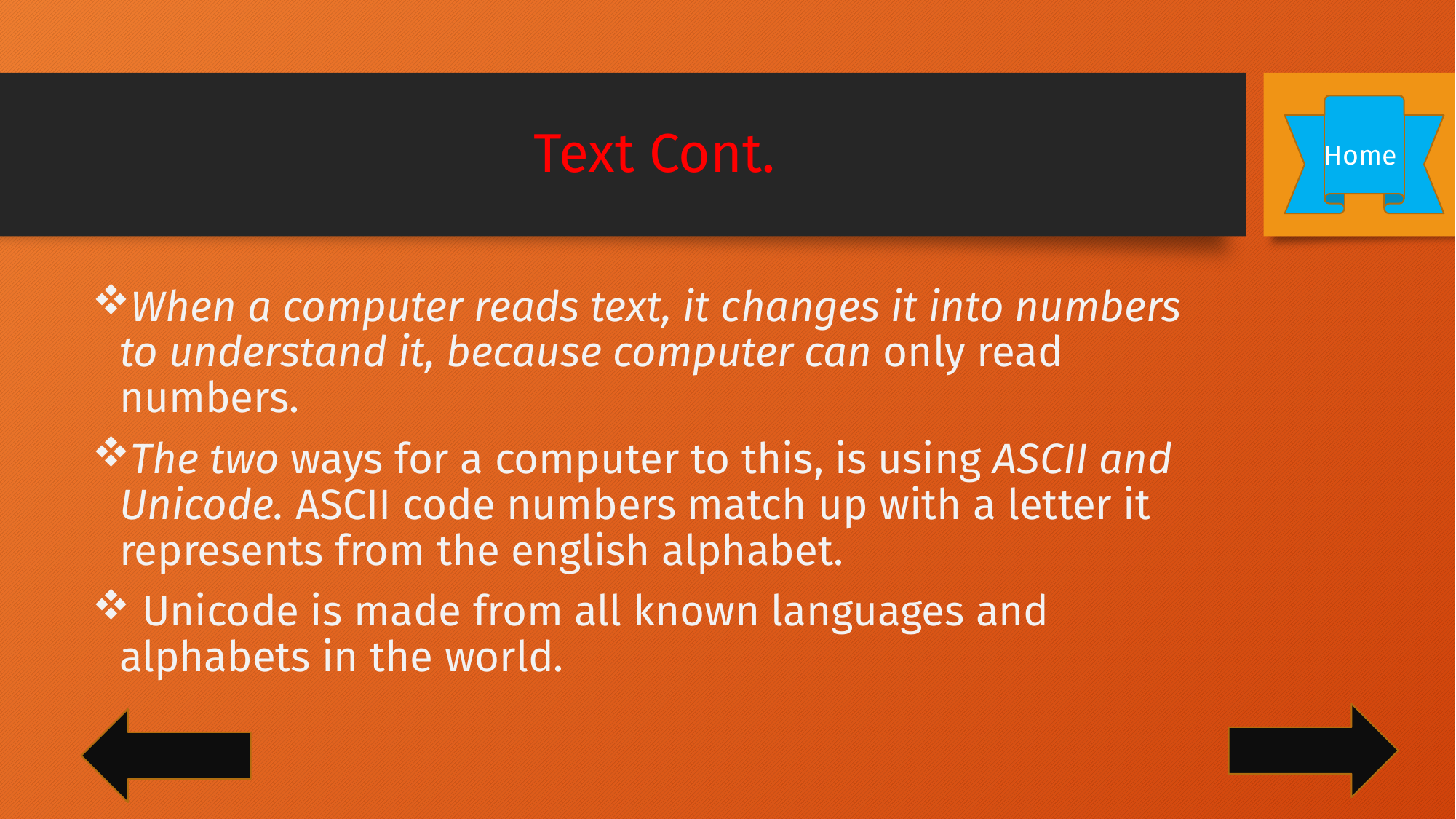

# Text Cont.

Home
When a computer reads text, it changes it into numbers to understand it, because computer can only read numbers.
The two ways for a computer to this, is using ASCII and Unicode. ASCII code numbers match up with a letter it represents from the english alphabet.
 Unicode is made from all known languages and alphabets in the world.